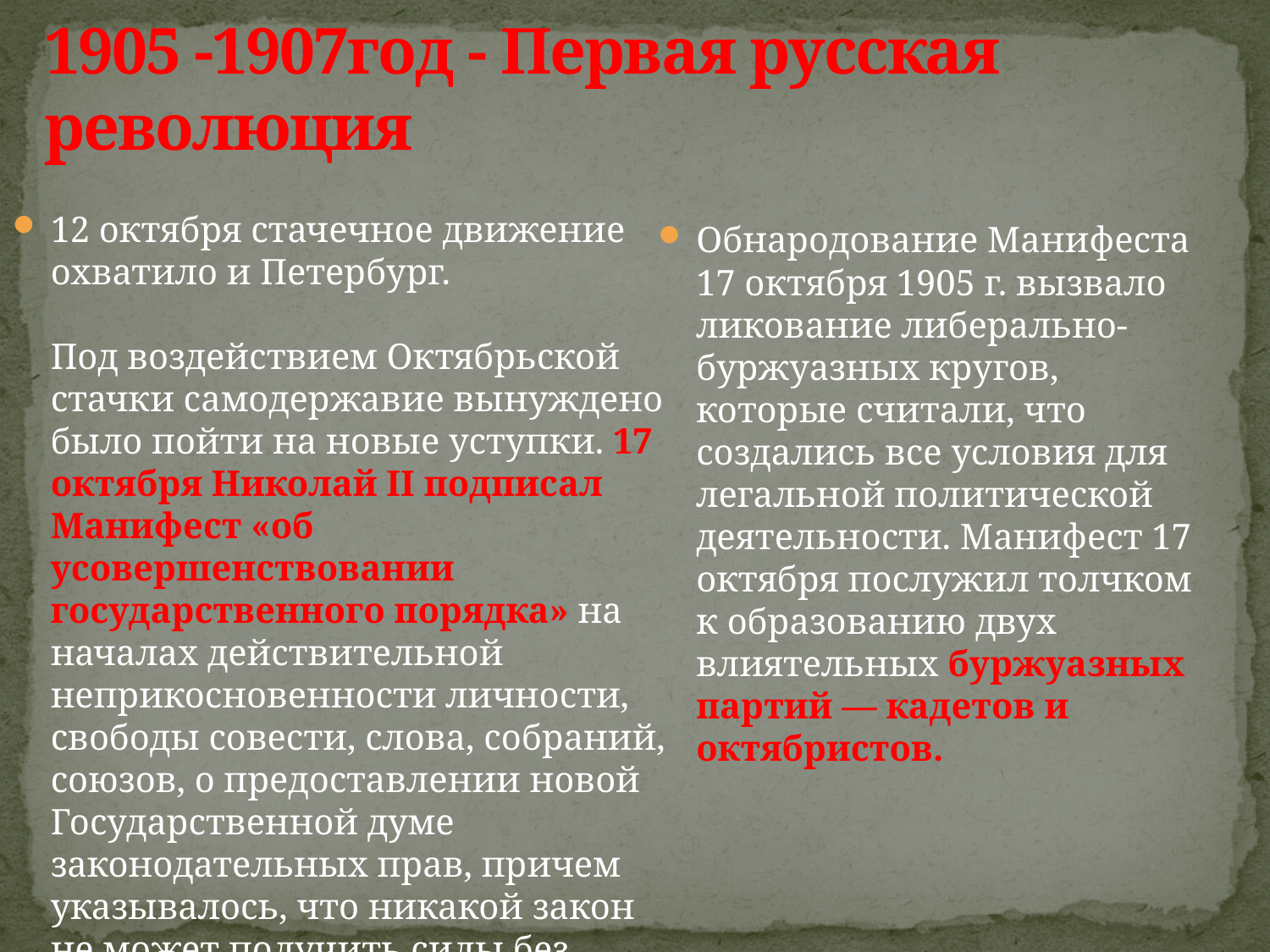

# 1905 -1907год - Первая русская революция
12 октября стачечное движение охватило и Петербург. 
Под воздействием Октябрьской стачки самодержавие вынуждено было пойти на новые уступки. 17 октября Николай II подписал Манифест «об усовершенствовании государственного порядка» на началах действительной неприкосновенности личности, свободы совести, слова, собраний, союзов, о предоставлении новой Государственной думе законодательных прав, причем указывалось, что никакой закон не может получить силы без одобрения его Думой.
Обнародование Манифеста 17 октября 1905 г. вызвало ликование либерально-буржуазных кругов, которые считали, что создались все условия для легальной политической деятельности. Манифест 17 октября послужил толчком к образованию двух влиятельных буржуазных партий — кадетов и октябристов.